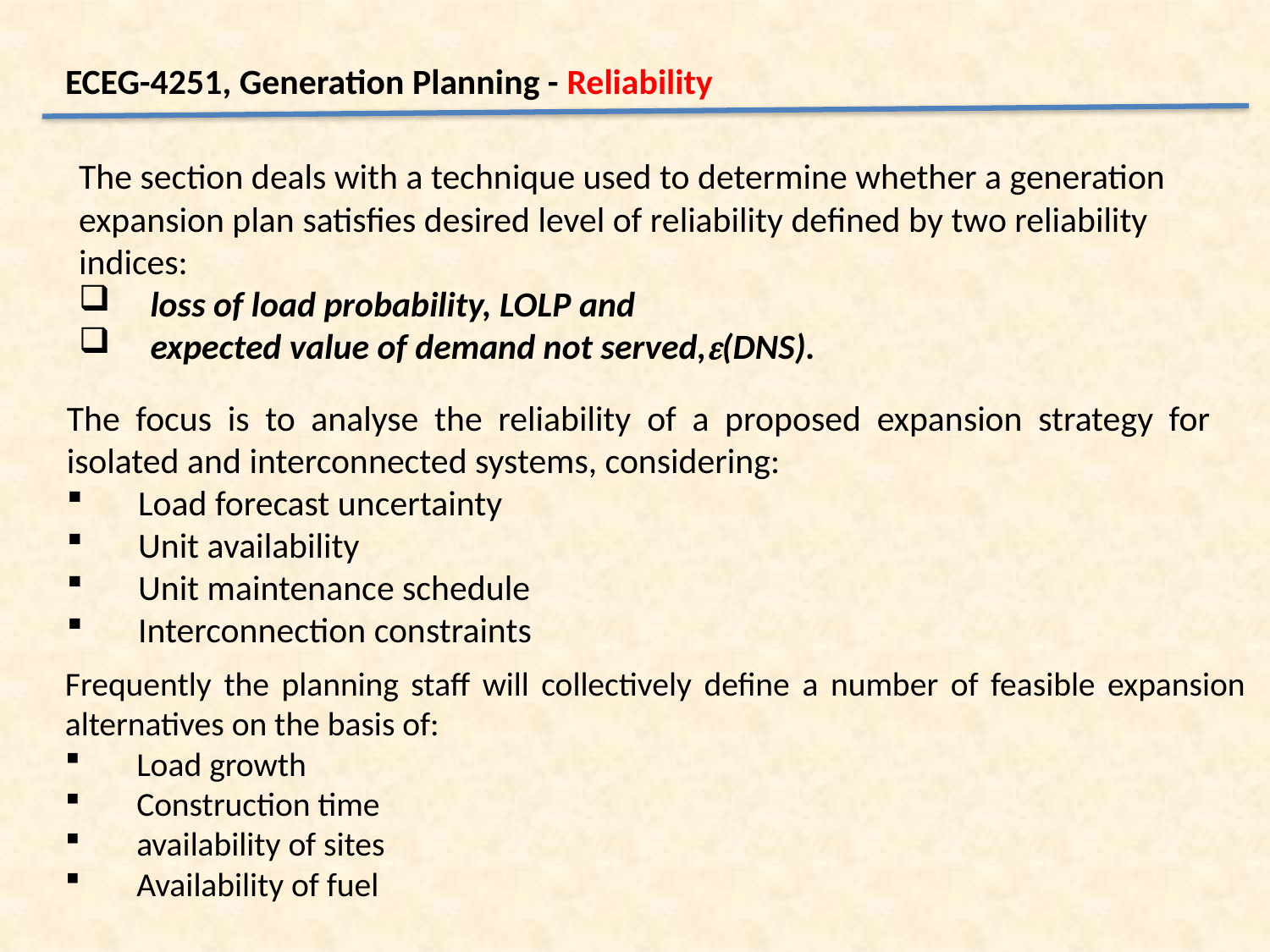

ECEG-4251, Generation Planning - Reliability
The section deals with a technique used to determine whether a generation expansion plan satisfies desired level of reliability defined by two reliability indices:
loss of load probability, LOLP and
expected value of demand not served,ε(DNS).
The focus is to analyse the reliability of a proposed expansion strategy for isolated and interconnected systems, considering:
Load forecast uncertainty
Unit availability
Unit maintenance schedule
Interconnection constraints
Frequently the planning staff will collectively define a number of feasible expansion alternatives on the basis of:
Load growth
Construction time
availability of sites
Availability of fuel